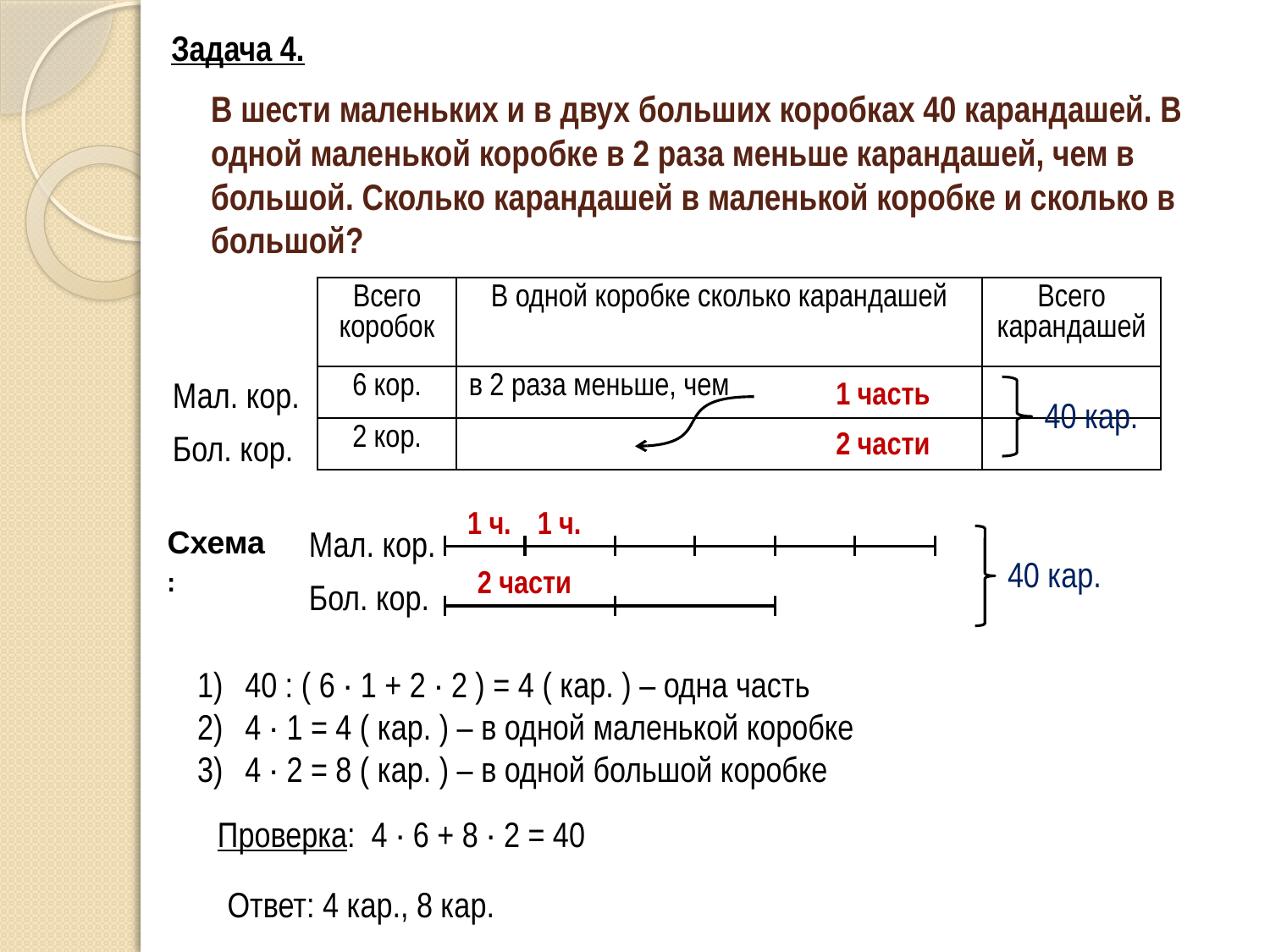

Задача 4.
# В шести маленьких и в двух больших коробках 40 карандашей. В одной маленькой коробке в 2 раза меньше карандашей, чем в большой. Сколько карандашей в маленькой коробке и сколько в большой?
| Всего коробок | В одной коробке сколько карандашей | Всего карандашей |
| --- | --- | --- |
| 6 кор. | в 2 раза меньше, чем |  |
| 2 кор. |  |  |
Мал. кор.
Бол. кор.
1 часть

40 кар.
2 части
1 ч.
1 ч.
Схема:
Мал. кор.
Бол. кор.

40 кар.
2 части
40 : ( 6 · 1 + 2 · 2 ) = 4 ( кар. ) – одна часть
4 · 1 = 4 ( кар. ) – в одной маленькой коробке
4 · 2 = 8 ( кар. ) – в одной большой коробке
Проверка:  4 · 6 + 8 · 2 = 40
Ответ: 4 кар., 8 кар.